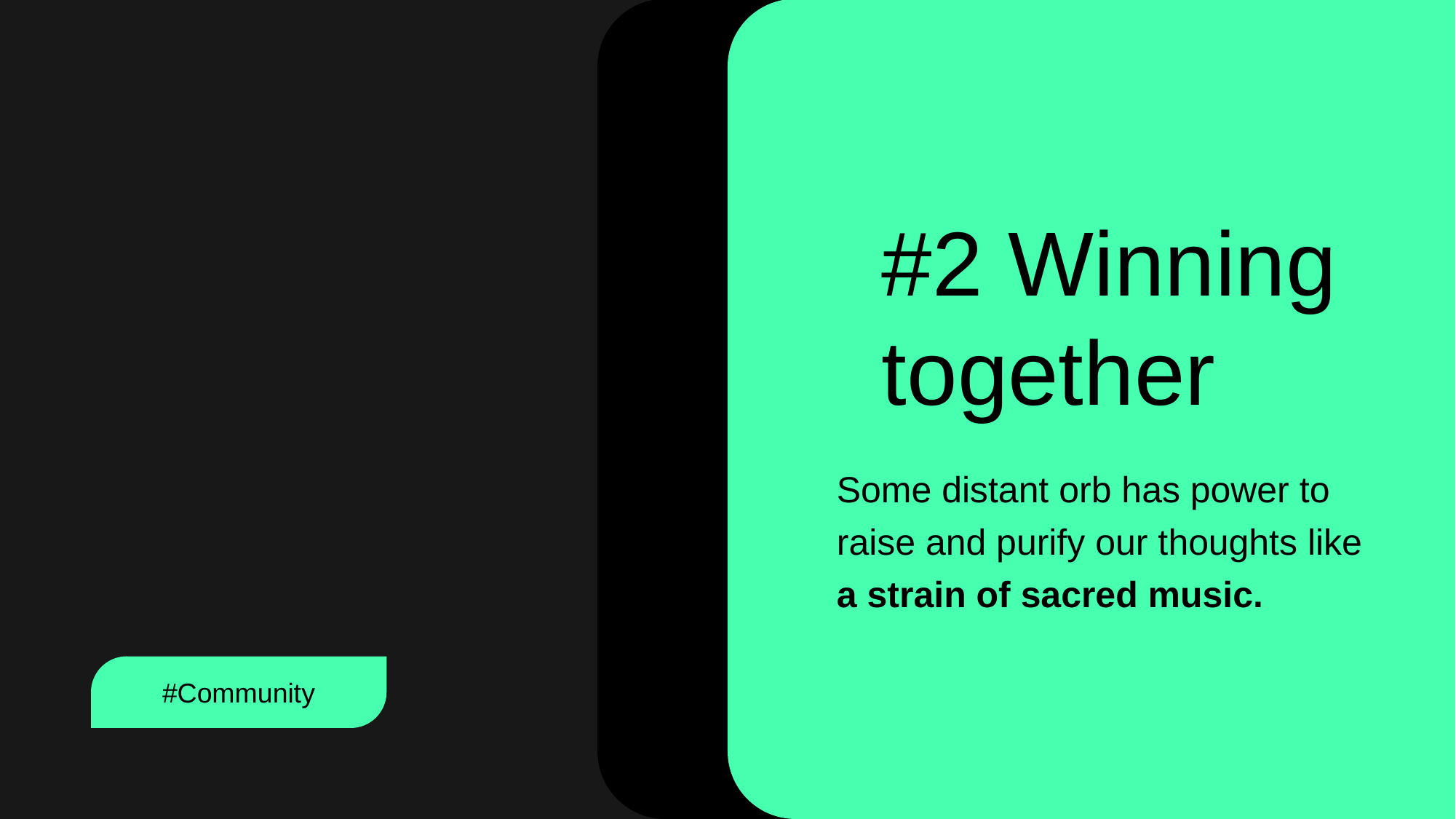

Some distant orb has power to raise and purify our thoughts like a strain of sacred music.
#2 Winning
together
#Community